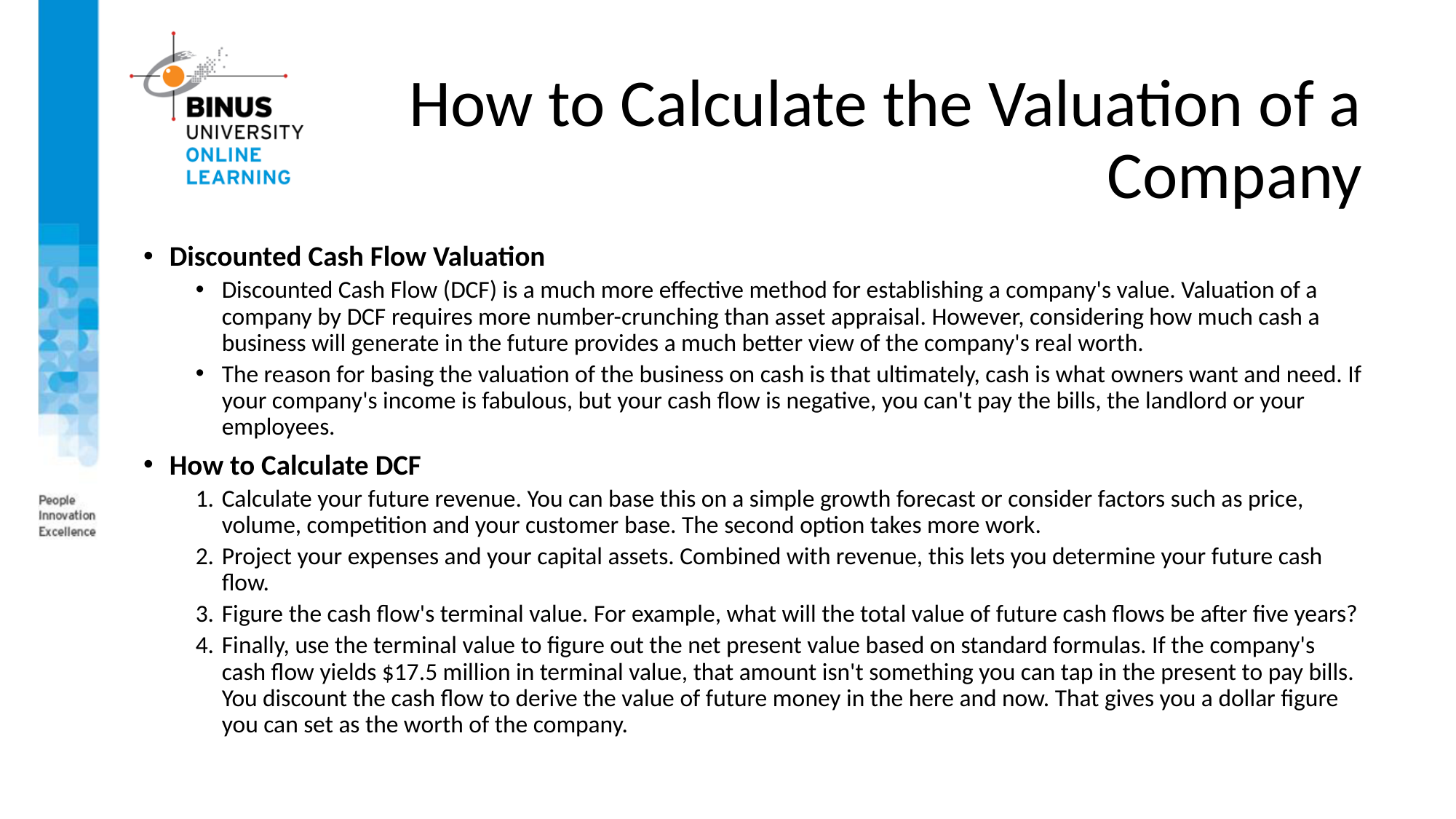

How to Calculate the Valuation of a Company
Discounted Cash Flow Valuation
Discounted Cash Flow (DCF) is a much more effective method for establishing a company's value. Valuation of a company by DCF requires more number-crunching than asset appraisal. However, considering how much cash a business will generate in the future provides a much better view of the company's real worth.
The reason for basing the valuation of the business on cash is that ultimately, cash is what owners want and need. If your company's income is fabulous, but your cash flow is negative, you can't pay the bills, the landlord or your employees.
How to Calculate DCF
Calculate your future revenue. You can base this on a simple growth forecast or consider factors such as price, volume, competition and your customer base. The second option takes more work.
Project your expenses and your capital assets. Combined with revenue, this lets you determine your future cash flow.
Figure the cash flow's terminal value. For example, what will the total value of future cash flows be after five years?
Finally, use the terminal value to figure out the net present value based on standard formulas. If the company's cash flow yields $17.5 million in terminal value, that amount isn't something you can tap in the present to pay bills. You discount the cash flow to derive the value of future money in the here and now. That gives you a dollar figure you can set as the worth of the company.